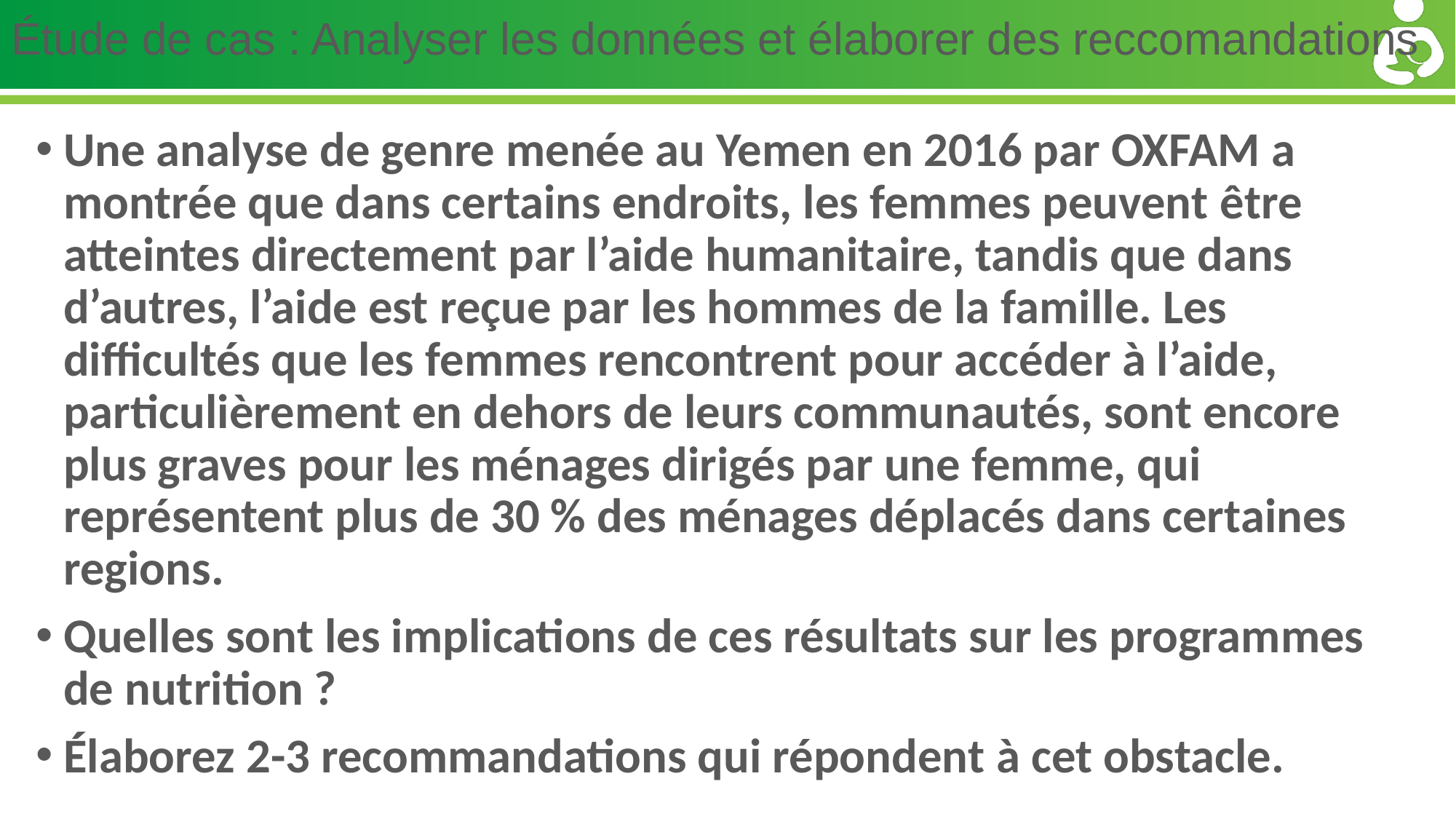

# Étude de cas : Analyser les données et élaborer des reccomandations
Une analyse de genre menée au Yemen en 2016 par OXFAM a montrée que dans certains endroits, les femmes peuvent être atteintes directement par l’aide humanitaire, tandis que dans d’autres, l’aide est reçue par les hommes de la famille. Les difficultés que les femmes rencontrent pour accéder à l’aide, particulièrement en dehors de leurs communautés, sont encore plus graves pour les ménages dirigés par une femme, qui représentent plus de 30 % des ménages déplacés dans certaines regions.
Quelles sont les implications de ces résultats sur les programmes de nutrition ?
Élaborez 2-3 recommandations qui répondent à cet obstacle.